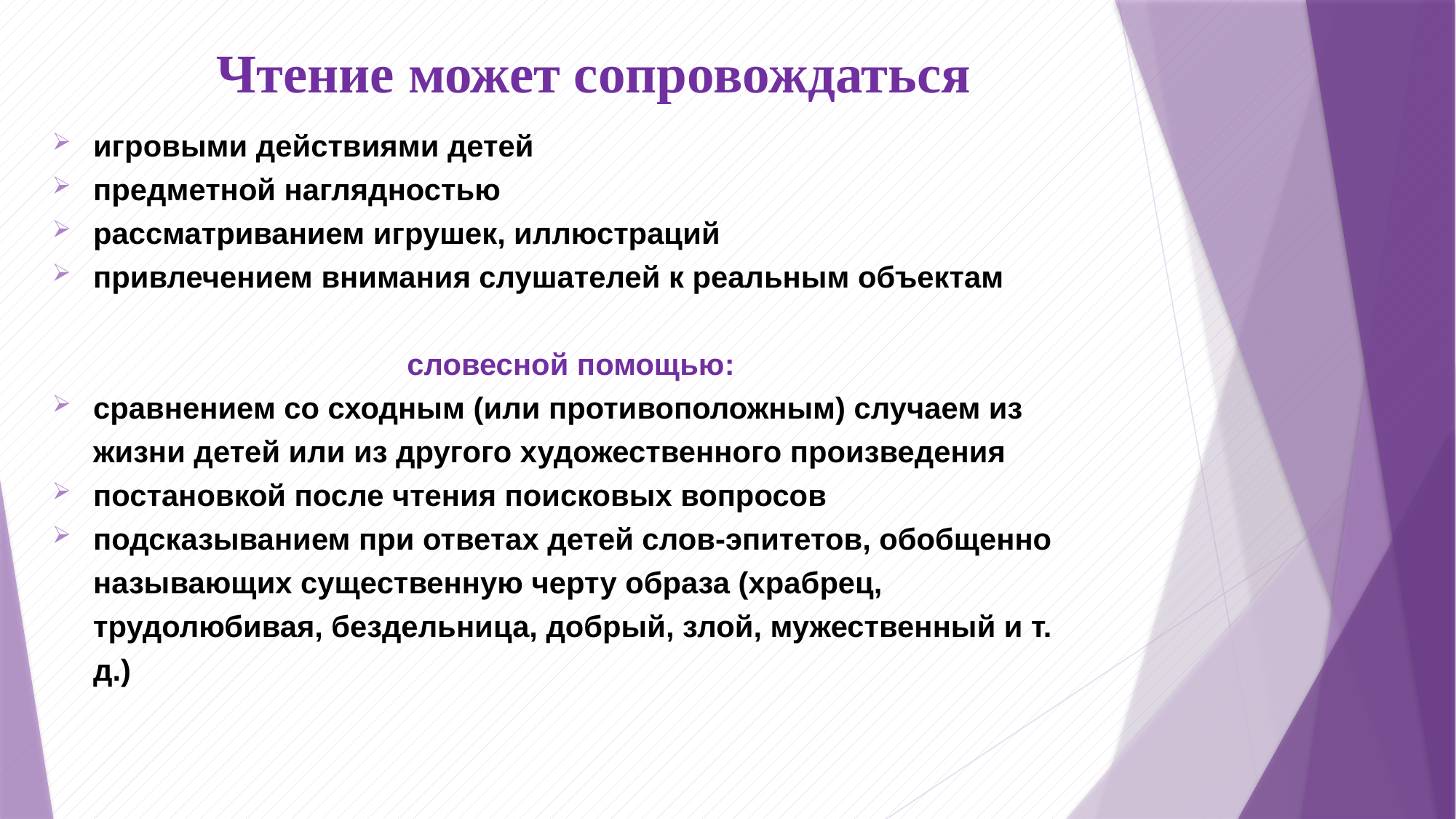

# Чтение может сопровождаться
игровыми действиями детей
предметной наглядностью
рассматриванием игрушек, иллюстраций
привлечением внимания слушателей к реальным объектам

словесной помощью:
сравнением со сходным (или противоположным) случаем из жизни детей или из другого художественного произведения
постановкой после чтения поисковых вопросов
подсказыванием при ответах детей слов-эпитетов, обобщенно называющих существенную черту образа (храбрец, трудолюбивая, бездельница, добрый, злой, мужественный и т. д.)